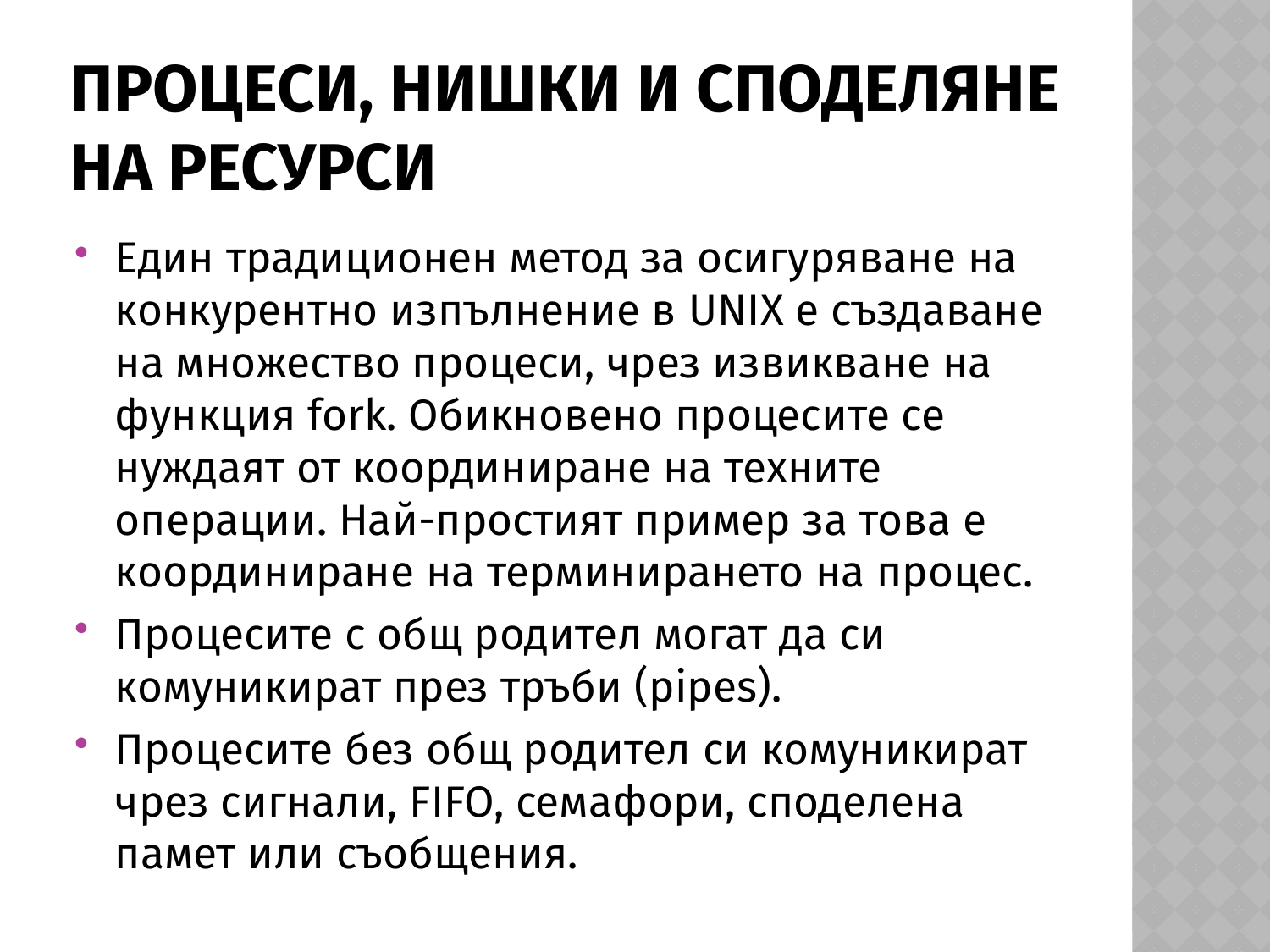

# Процеси, нишки и споделяне на ресурси
Един традиционен метод за осигуряване на конкурентно изпълнение в UNIX е създаване на множество процеси, чрез извикване на функция fork. Обикновено процесите се нуждаят от координиране на техните операции. Най-простият пример за това е координиране на терминирането на процес.
Процесите с общ родител могат да си комуникират през тръби (pipes).
Процесите без общ родител си комуникират чрез сигнали, FIFO, семафори, споделена памет или съобщения.